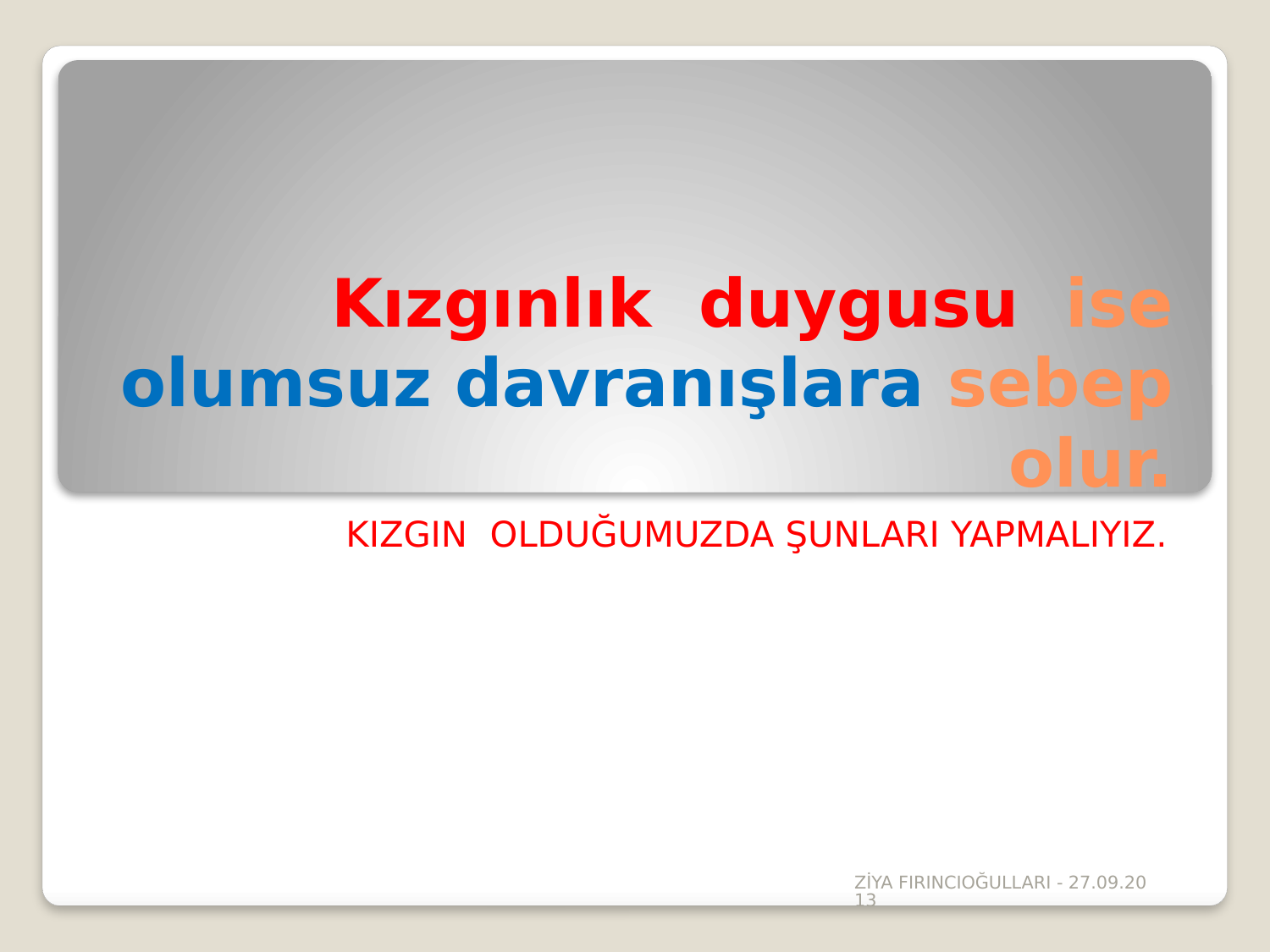

# Kızgınlık  duygusu  ise olumsuz davranışlara sebep  olur.
KIZGIN  OLDUĞUMUZDA ŞUNLARI YAPMALIYIZ.
ZİYA FIRINCIOĞULLARI - 27.09.2013